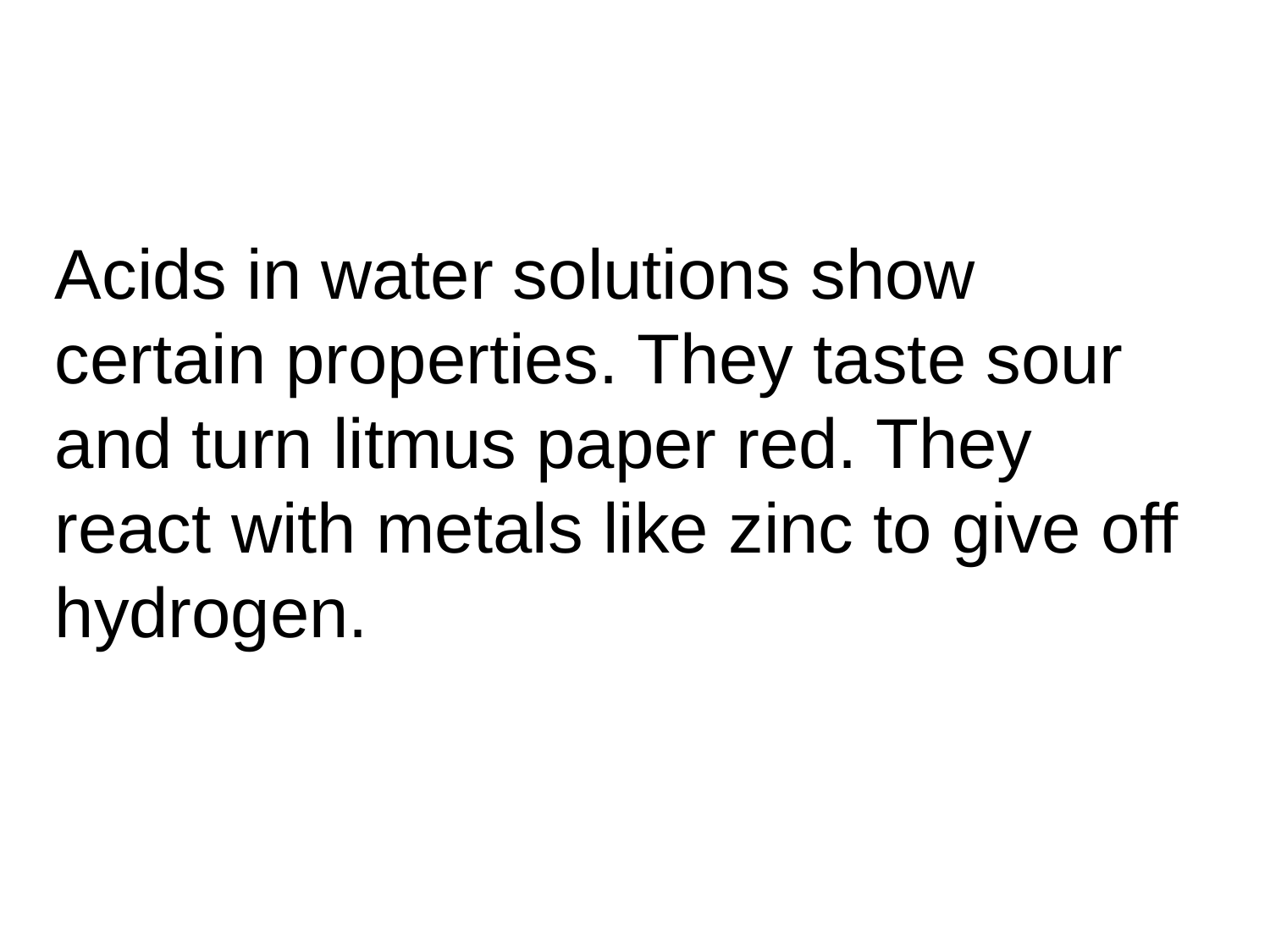

Acids in water solutions show certain properties. They taste sour and turn litmus paper red. They react with metals like zinc to give off hydrogen.